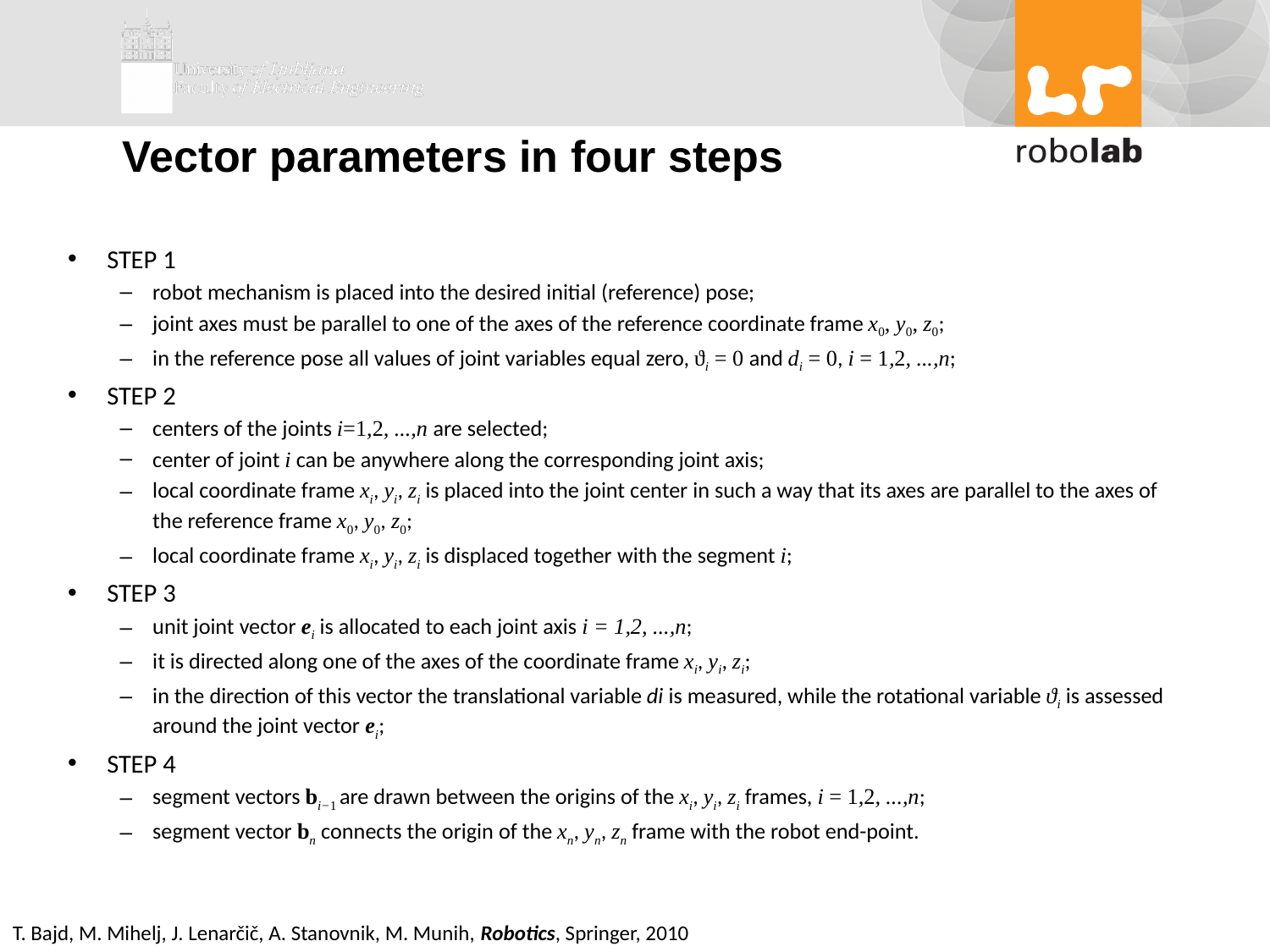

# Vector parameters in four steps
STEP 1
robot mechanism is placed into the desired initial (reference) pose;
joint axes must be parallel to one of the axes of the reference coordinate frame x0, y0, z0;
in the reference pose all values of joint variables equal zero, ϑi = 0 and di = 0, i = 1,2, ...,n;
STEP 2
centers of the joints i=1,2, ...,n are selected;
center of joint i can be anywhere along the corresponding joint axis;
local coordinate frame xi, yi, zi is placed into the joint center in such a way that its axes are parallel to the axes of the reference frame x0, y0, z0;
local coordinate frame xi, yi, zi is displaced together with the segment i;
STEP 3
unit joint vector ei is allocated to each joint axis i = 1,2, ...,n;
it is directed along one of the axes of the coordinate frame xi, yi, zi;
in the direction of this vector the translational variable di is measured, while the rotational variable ϑi is assessed around the joint vector ei;
STEP 4
segment vectors bi−1 are drawn between the origins of the xi, yi, zi frames, i = 1,2, ...,n;
segment vector bn connects the origin of the xn, yn, zn frame with the robot end-point.